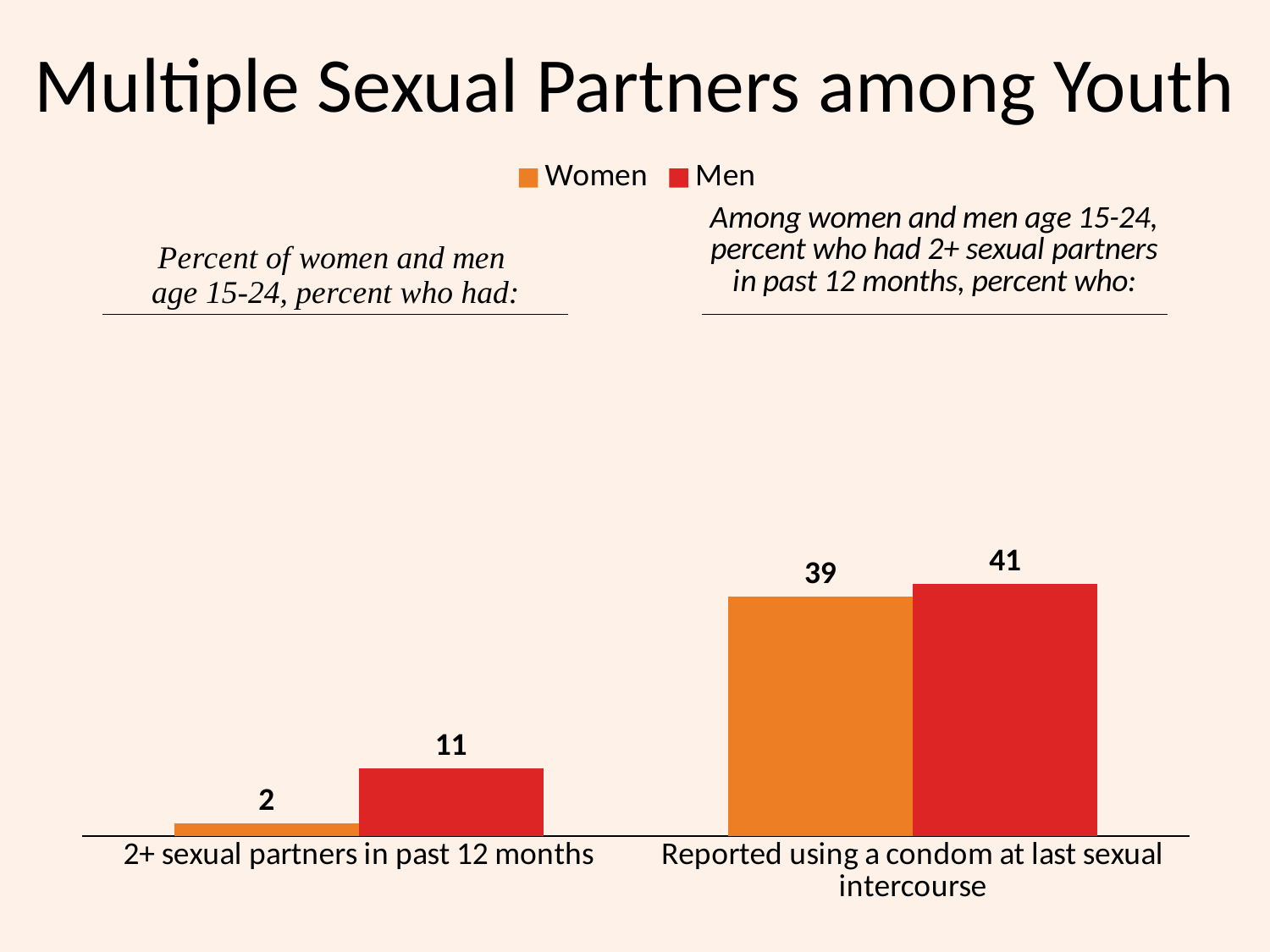

# Multiple Sexual Partners among Youth

### Chart

| Category | Women | Men |
|---|---|---|
| 2+ sexual partners in past 12 months | 2.0 | 11.0 |
| Reported using a condom at last sexual intercourse | 39.0 | 41.0 |